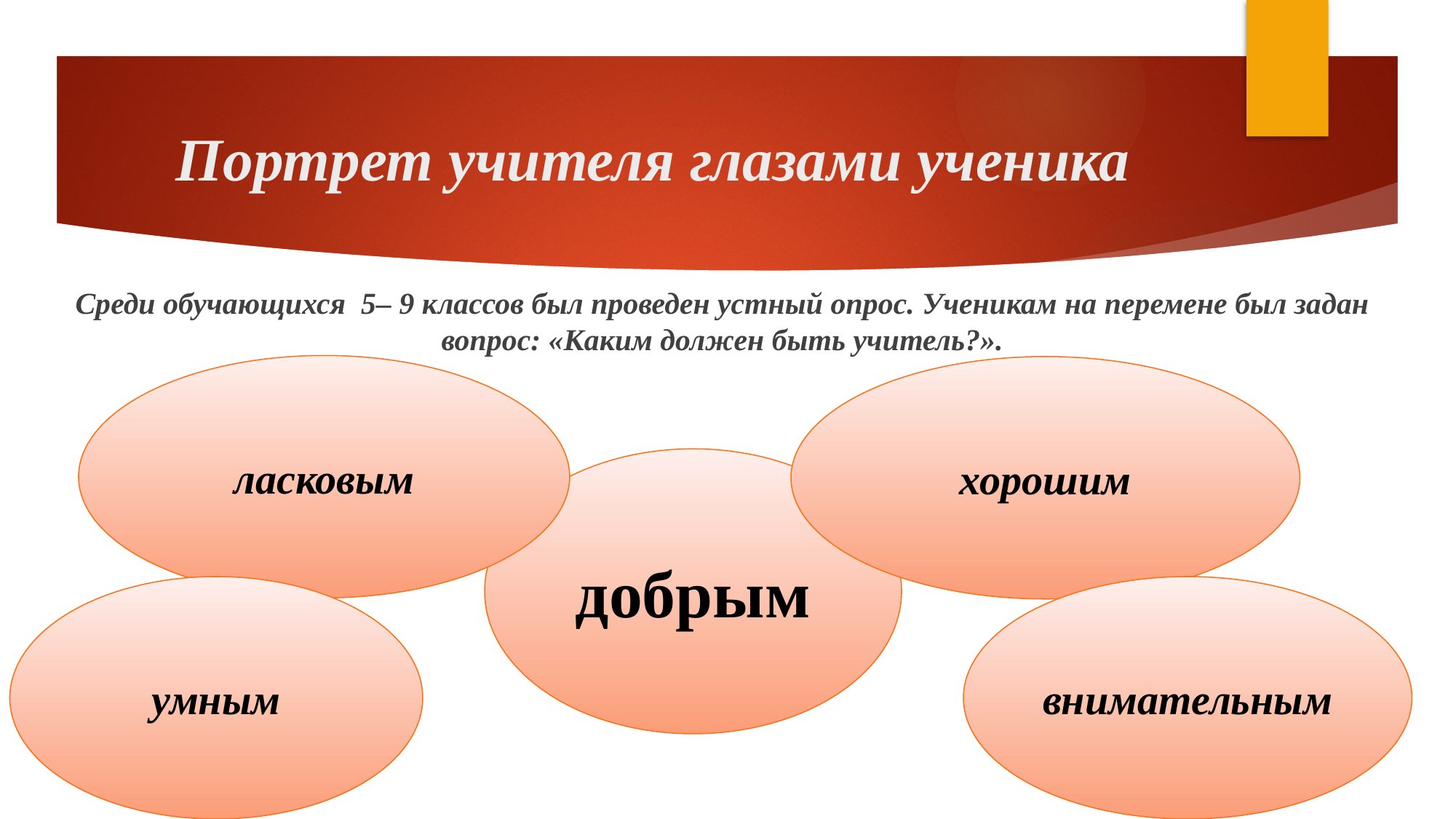

# Портрет учителя глазами ученика
Среди обучающихся  5– 9 классов был проведен устный опрос. Ученикам на перемене был задан вопрос: «Каким должен быть учитель?».
ласковым
хорошим
добрым
умным
внимательным